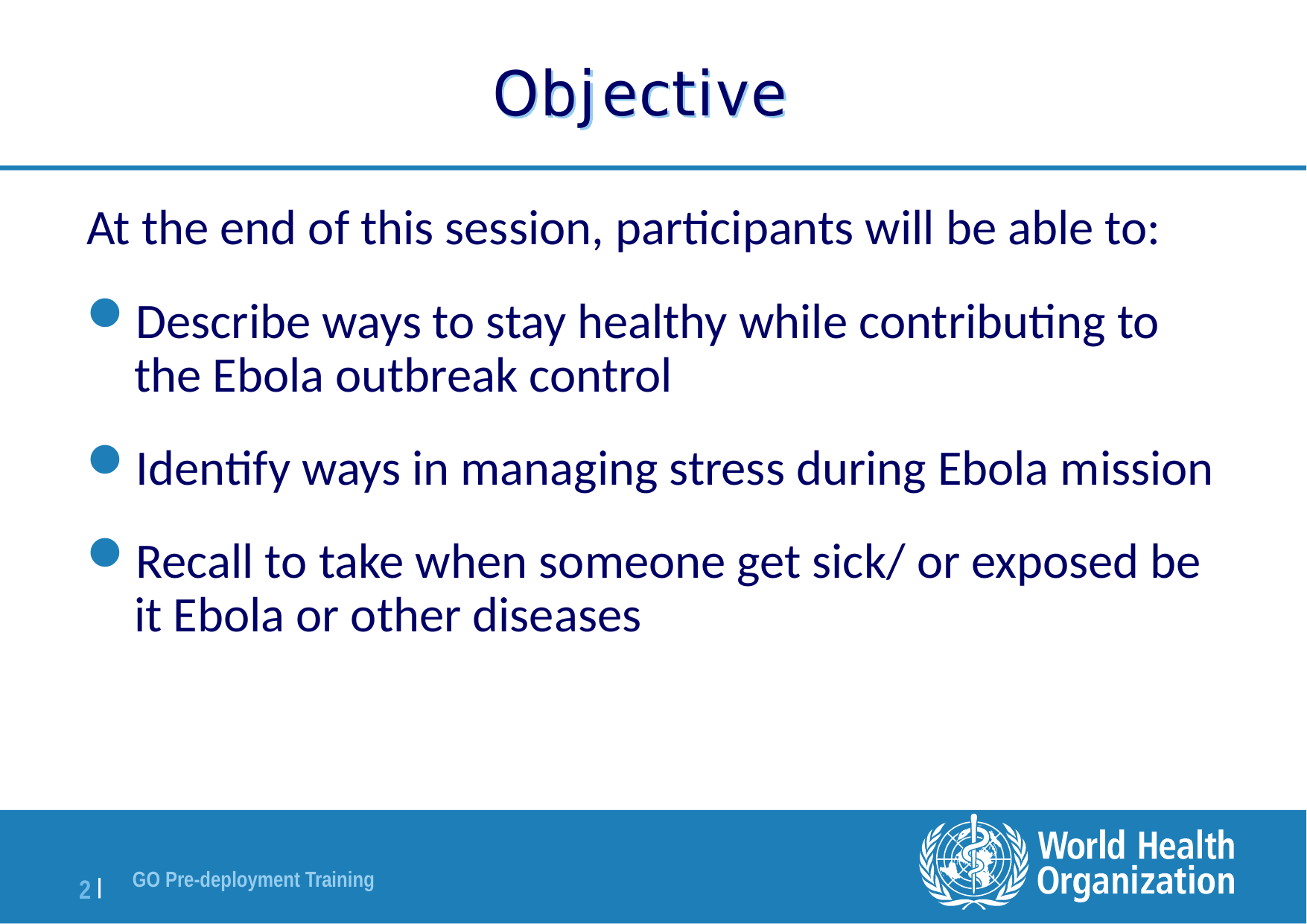

# Objective
At the end of this session, participants will be able to:
Describe ways to stay healthy while contributing to the Ebola outbreak control
Identify ways in managing stress during Ebola mission
Recall to take when someone get sick/ or exposed be it Ebola or other diseases